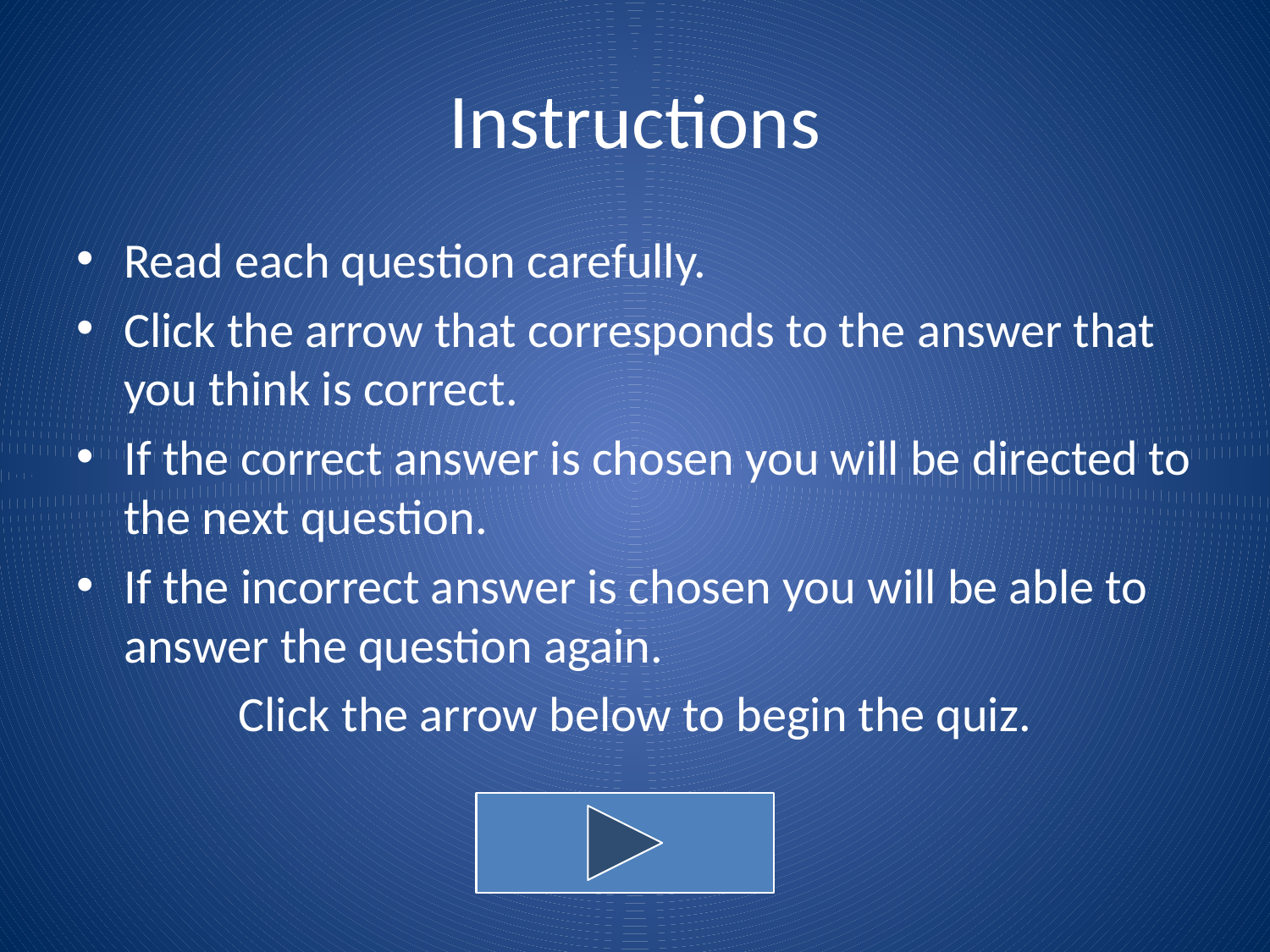

# Instructions
Read each question carefully.
Click the arrow that corresponds to the answer that you think is correct.
If the correct answer is chosen you will be directed to the next question.
If the incorrect answer is chosen you will be able to answer the question again.
Click the arrow below to begin the quiz.